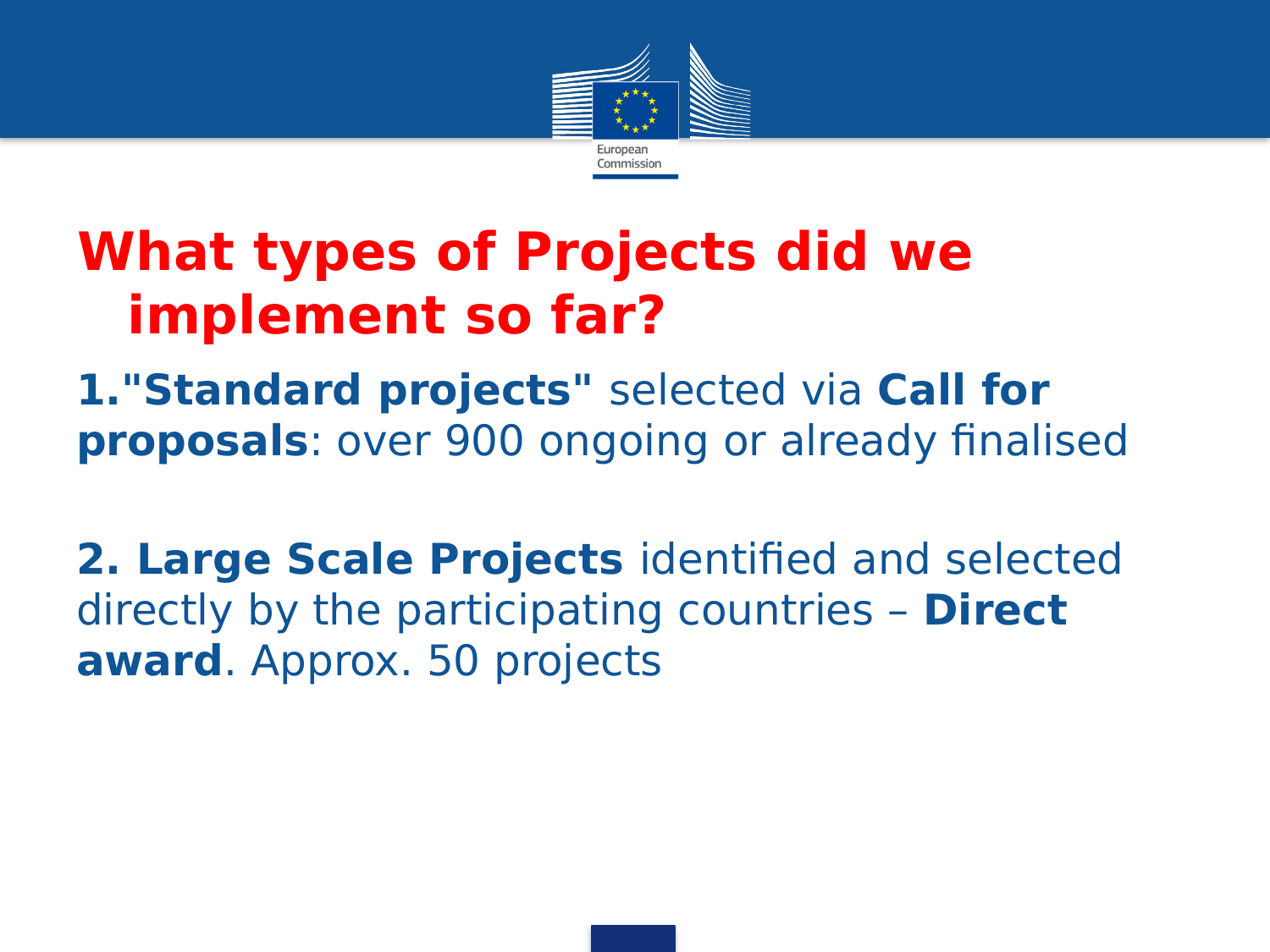

# What types of Projects did we implement so far?
1."Standard projects" selected via Call for proposals: over 900 ongoing or already finalised

2. Large Scale Projects identified and selected directly by the participating countries – Direct award. Approx. 50 projects